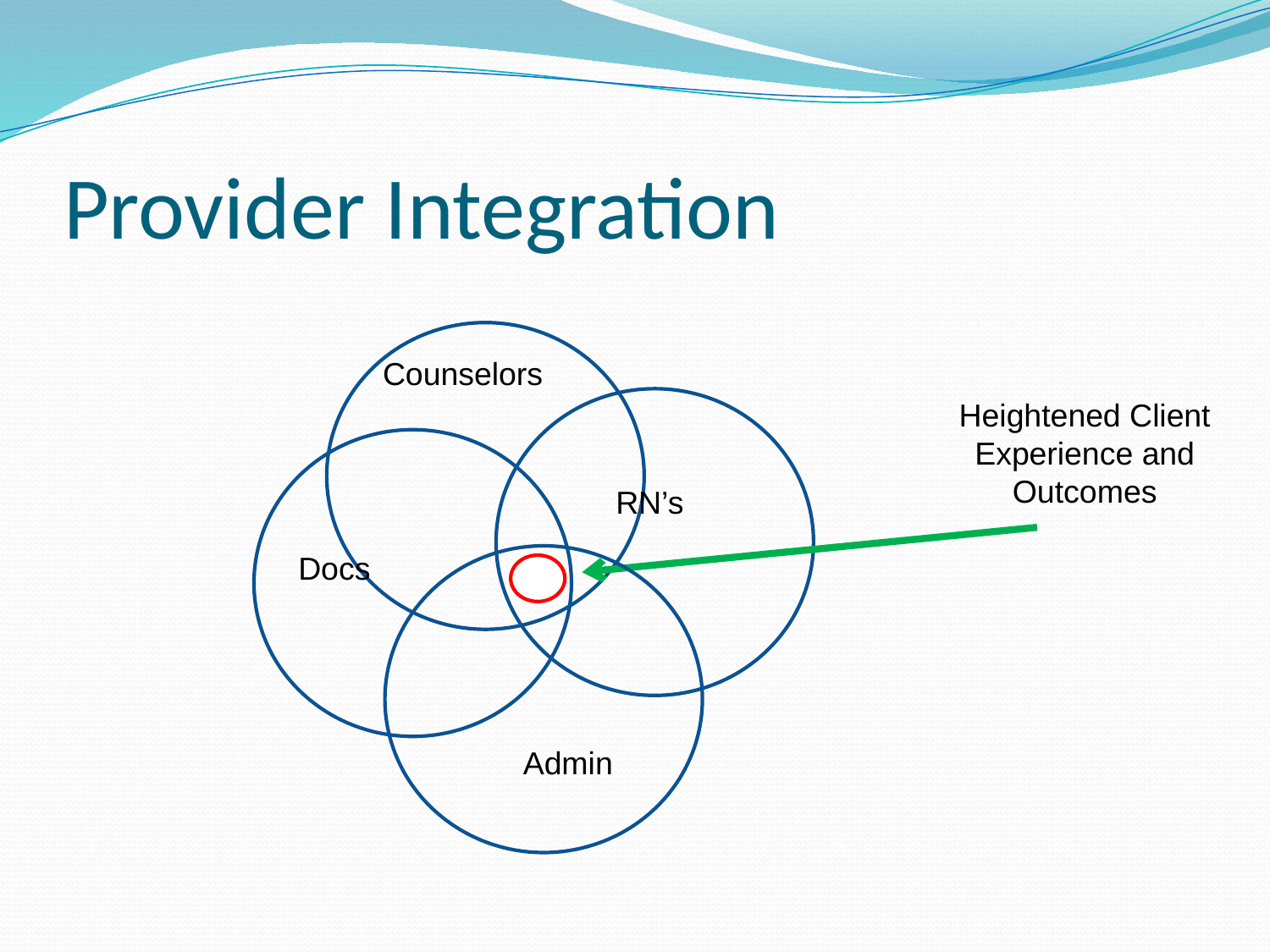

# Provider Integration

Counselors

Heightened Client Experience and Outcomes

RN’s
Docs

Admin